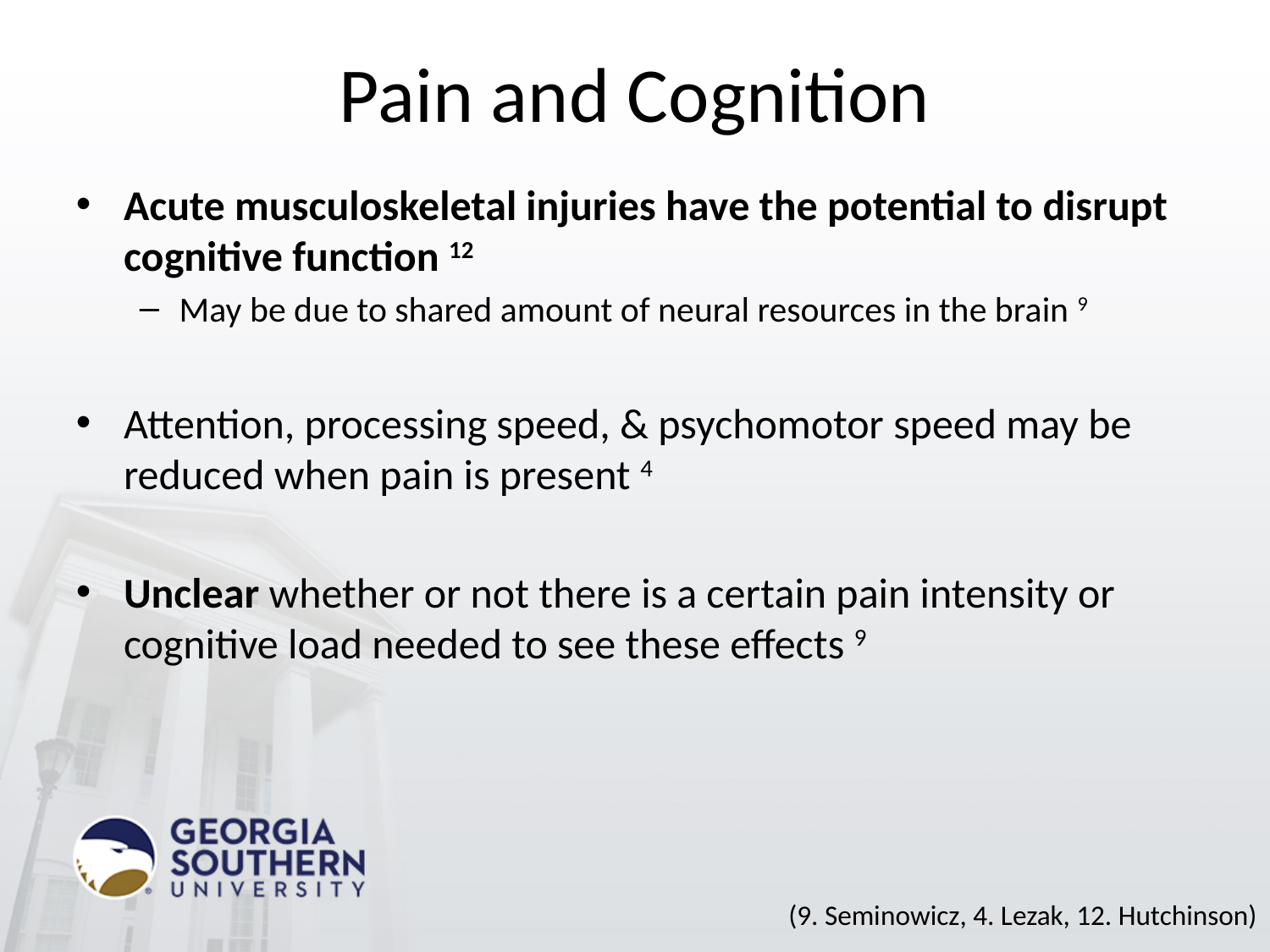

# Pain and Cognition
Acute musculoskeletal injuries have the potential to disrupt cognitive function 12
May be due to shared amount of neural resources in the brain 9

Attention, processing speed, & psychomotor speed may be reduced when pain is present 4

Unclear whether or not there is a certain pain intensity or cognitive load needed to see these effects 9

(9. Seminowicz, 4. Lezak, 12. Hutchinson)